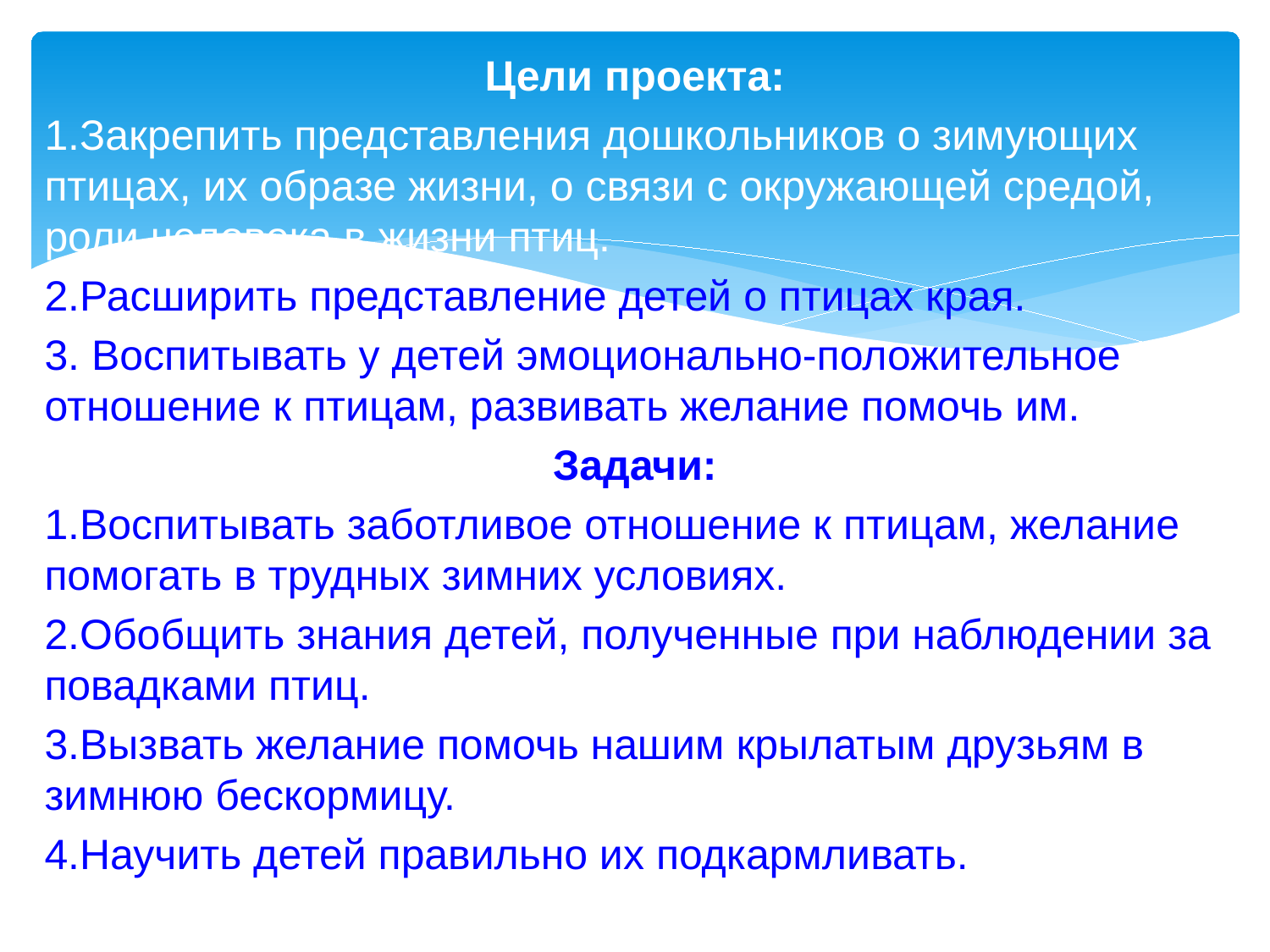

Цели проекта:
1.Закрепить представления дошкольников о зимующих птицах, их образе жизни, о связи с окружающей средой, роли человека в жизни птиц.
2.Расширить представление детей о птицах края.
3. Воспитывать у детей эмоционально-положительное отношение к птицам, развивать желание помочь им.
Задачи:
1.Воспитывать заботливое отношение к птицам, желание помогать в трудных зимних условиях.
2.Обобщить знания детей, полученные при наблюдении за повадками птиц.
3.Вызвать желание помочь нашим крылатым друзьям в зимнюю бескормицу.
4.Научить детей правильно их подкармливать.